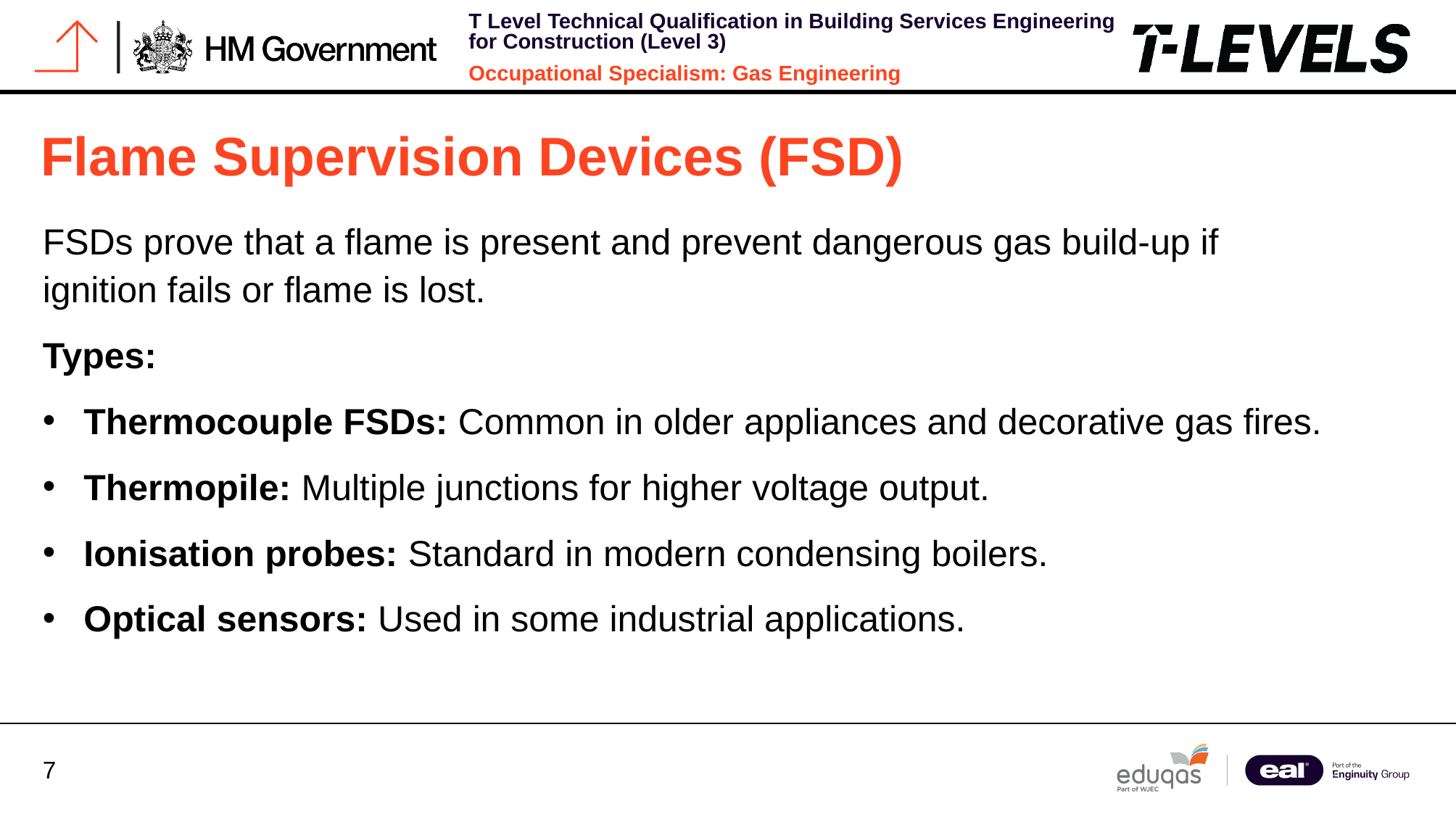

# Flame Supervision Devices (FSD)
FSDs prove that a flame is present and prevent dangerous gas build-up if ignition fails or flame is lost.
Types:
Thermocouple FSDs: Common in older appliances and decorative gas fires.
Thermopile: Multiple junctions for higher voltage output.
Ionisation probes: Standard in modern condensing boilers.
Optical sensors: Used in some industrial applications.